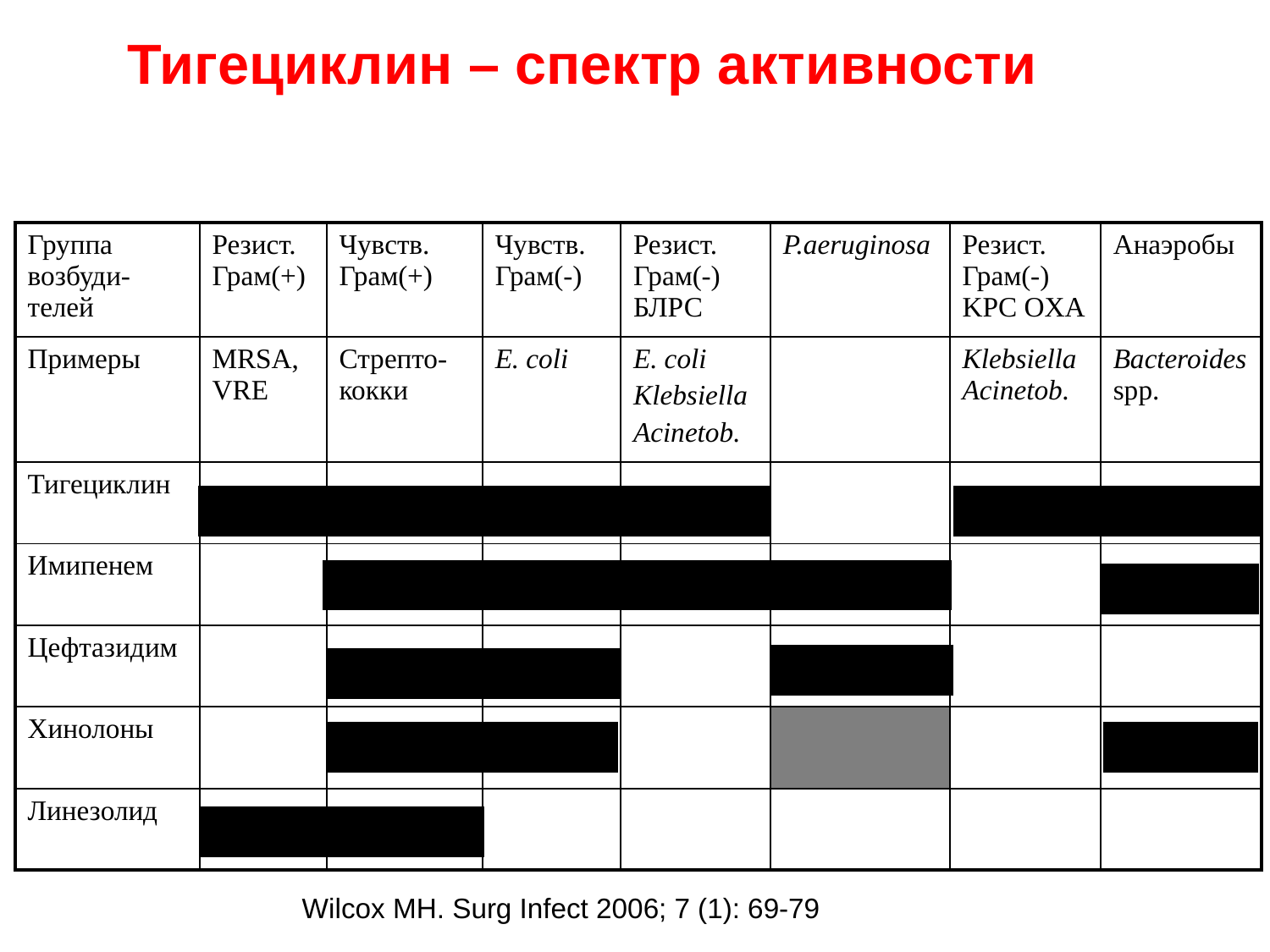

# Тигециклин – спектр активности
| Группа возбуди-телей | Резист. Грам(+) | Чувств. Грам(+) | Чувств. Грам(-) | Резист. Грам(-) БЛРС | P.aeruginosa | Резист. Грам(-) KPC OXA | Анаэробы |
| --- | --- | --- | --- | --- | --- | --- | --- |
| Примеры | MRSA, VRE | Стрепто-кокки | E. coli | E. coli Klebsiella Acinetob. |  | Klebsiella Acinetob. | Bacteroides spp. |
| Тигециклин |  |  |  |  |  |  |  |
| Имипенем |  |  |  |  |  |  |  |
| Цефтазидим |  |  |  |  |  |  |  |
| Хинолоны |  |  |  |  |  |  |  |
| Линезолид |  |  |  |  |  |  |  |

Wilcox MH. Surg Infect 2006; 7 (1): 69-79